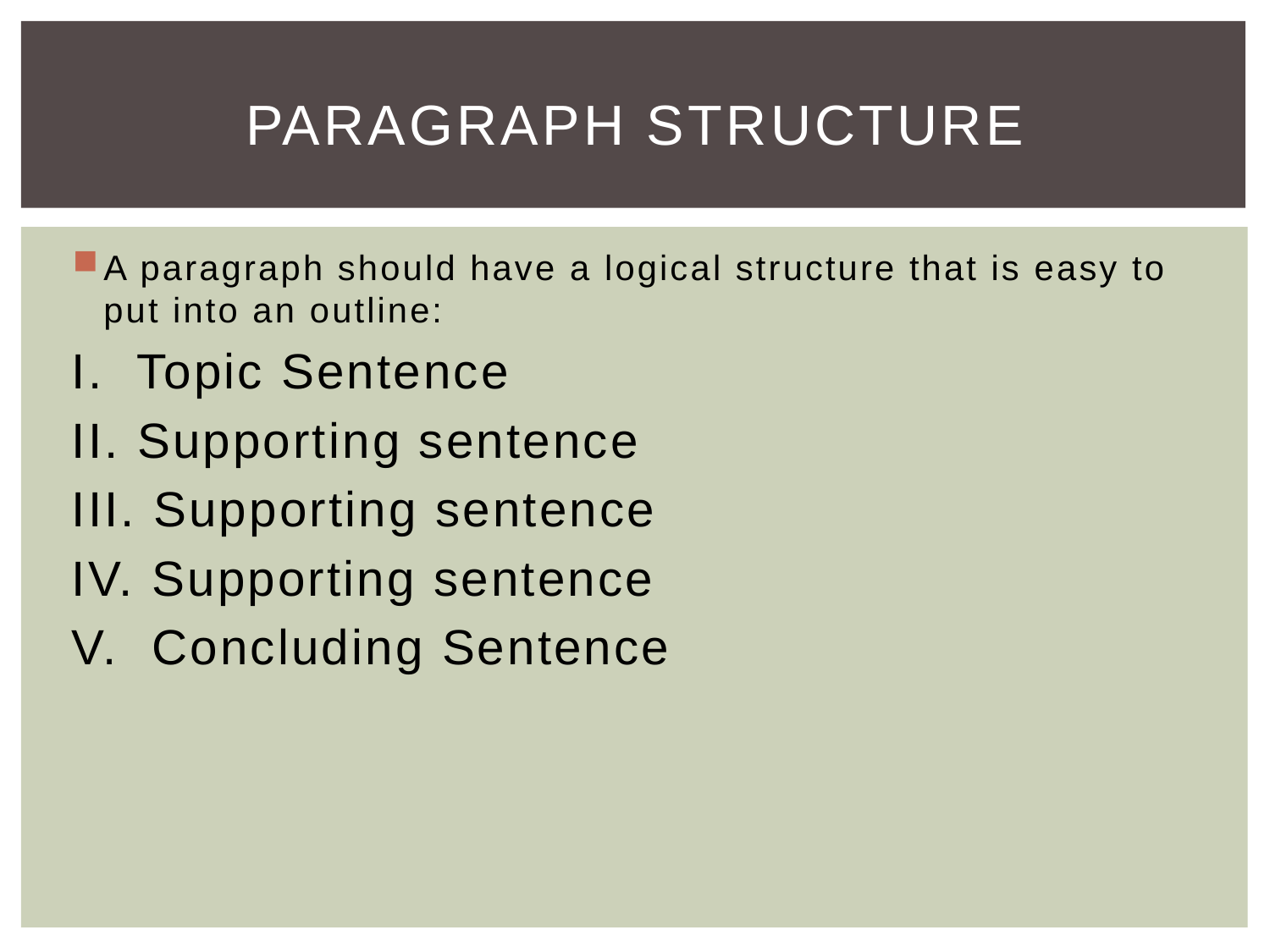

# Paragraph Structure
A paragraph should have a logical structure that is easy to put into an outline:
I.  Topic Sentence
II. Supporting sentence
III. Supporting sentence
IV. Supporting sentence
V.  Concluding Sentence